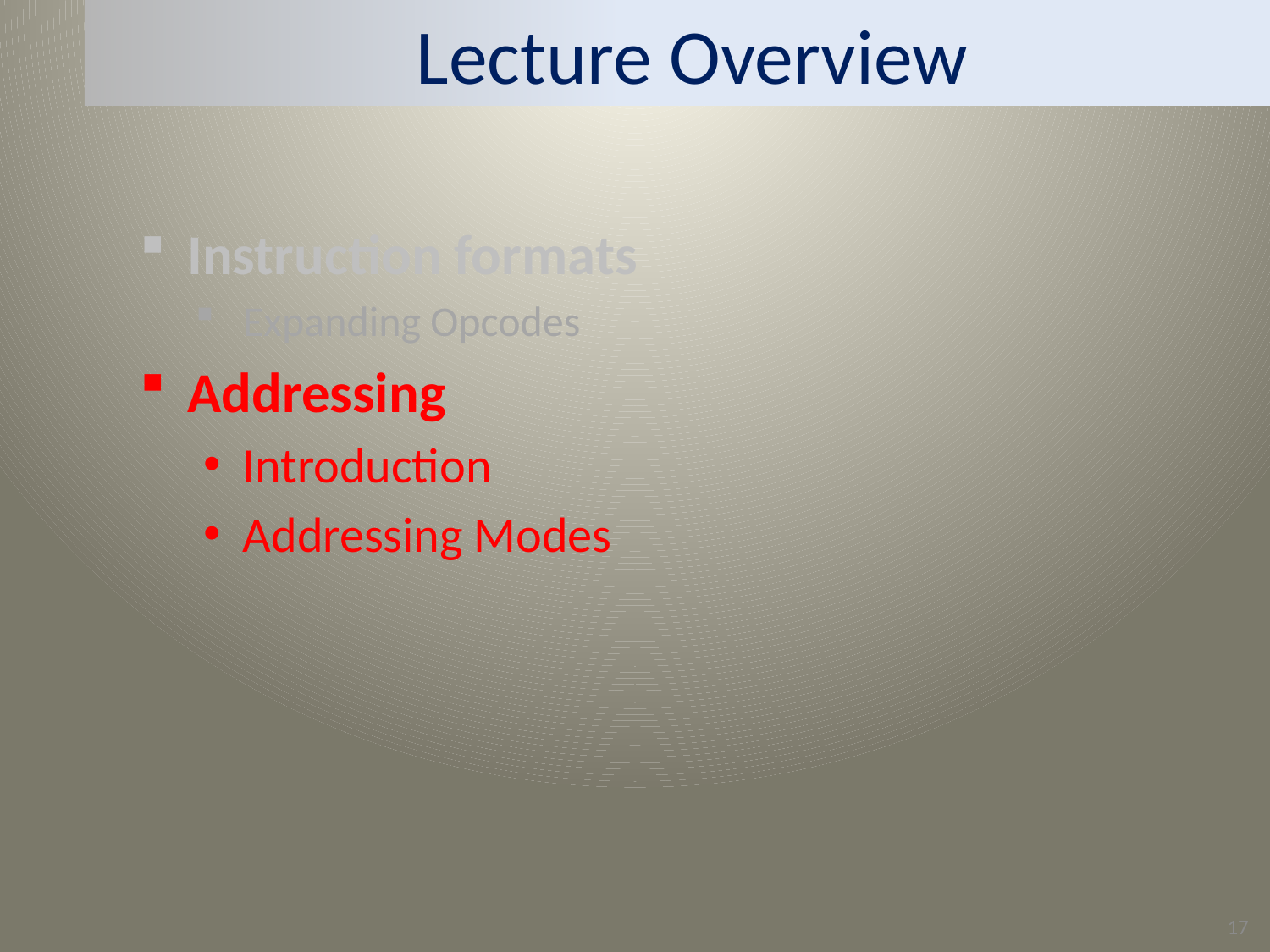

# Lecture Overview
Instruction formats
Expanding Opcodes
Addressing
Introduction
Addressing Modes